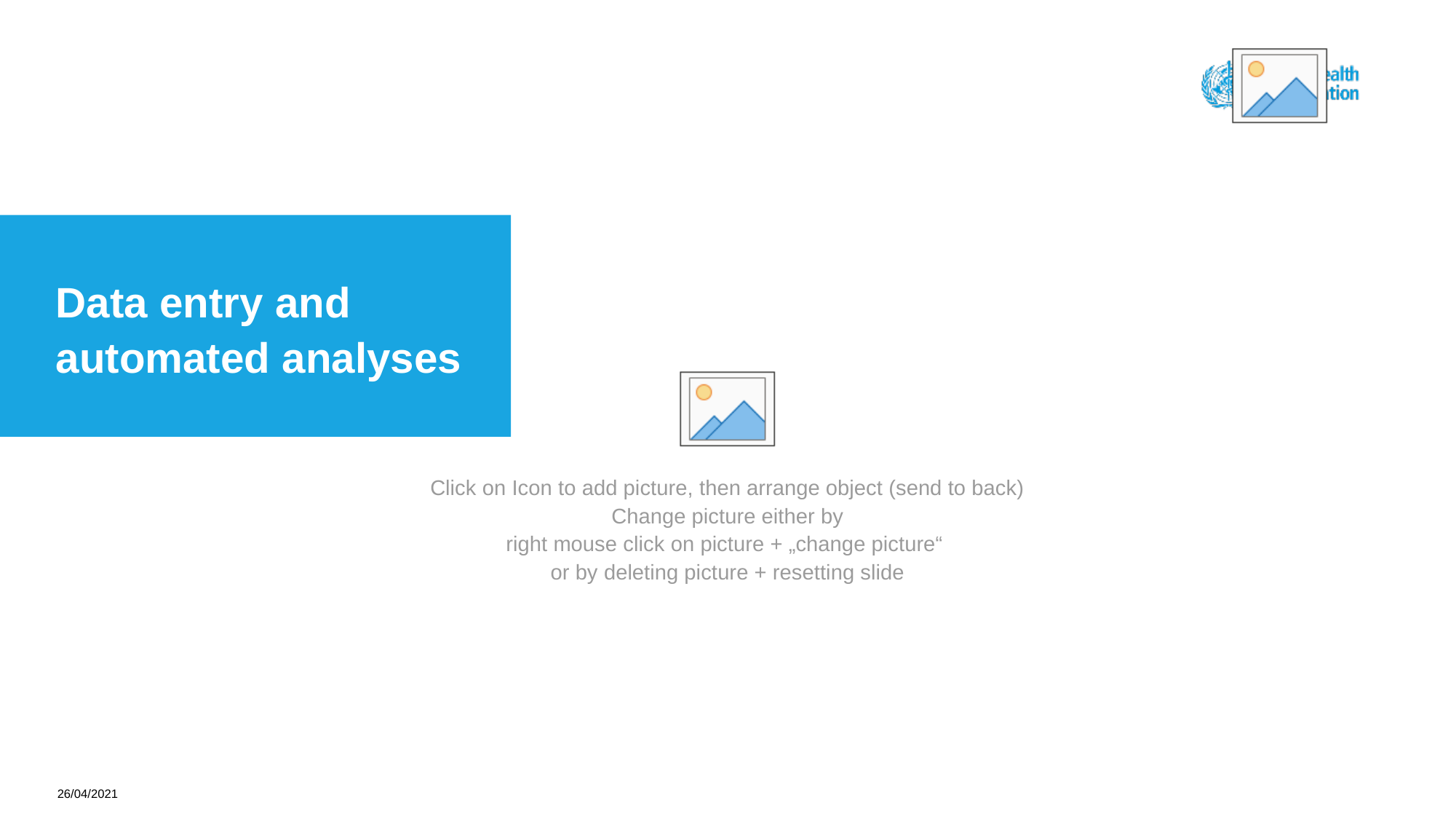

Data entry and automated analyses

26/04/2021
|     Title of the presentation
86